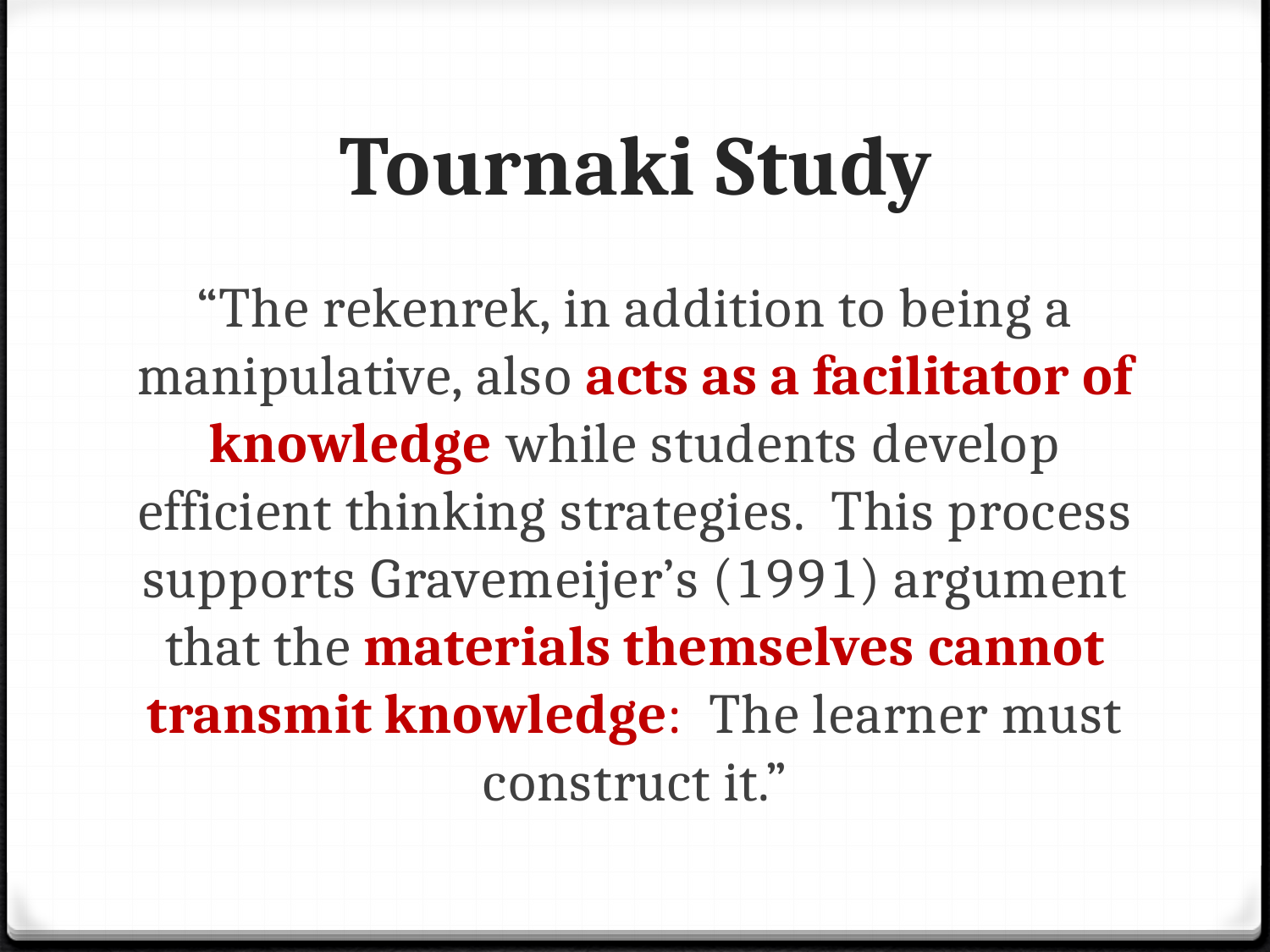

# Tournaki Study
“The rekenrek, in addition to being a manipulative, also acts as a facilitator of knowledge while students develop efficient thinking strategies.  This process supports Gravemeijer’s (1991) argument that the materials themselves cannot transmit knowledge:  The learner must construct it.”